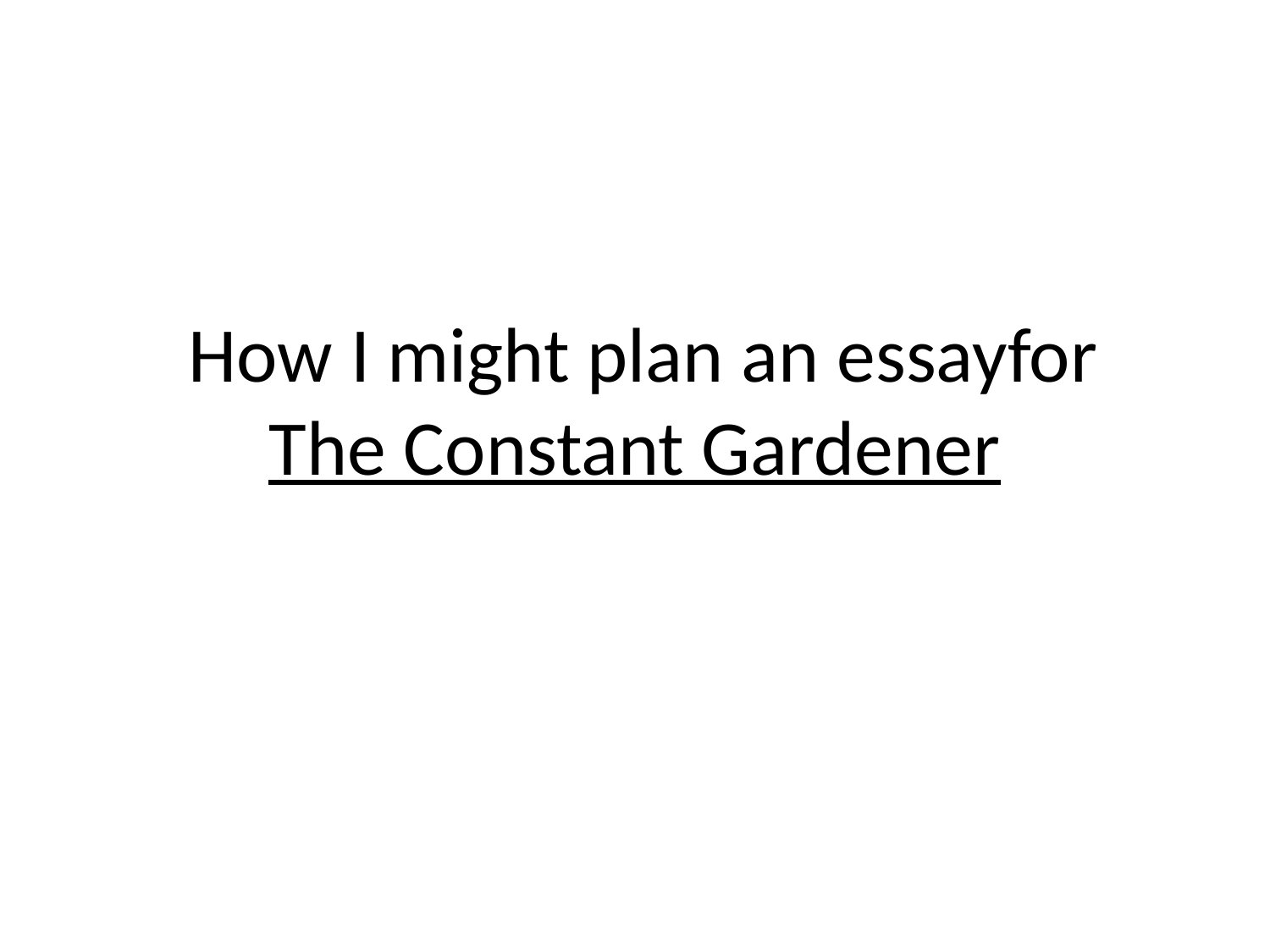

# How I might plan an essayfor The Constant Gardener